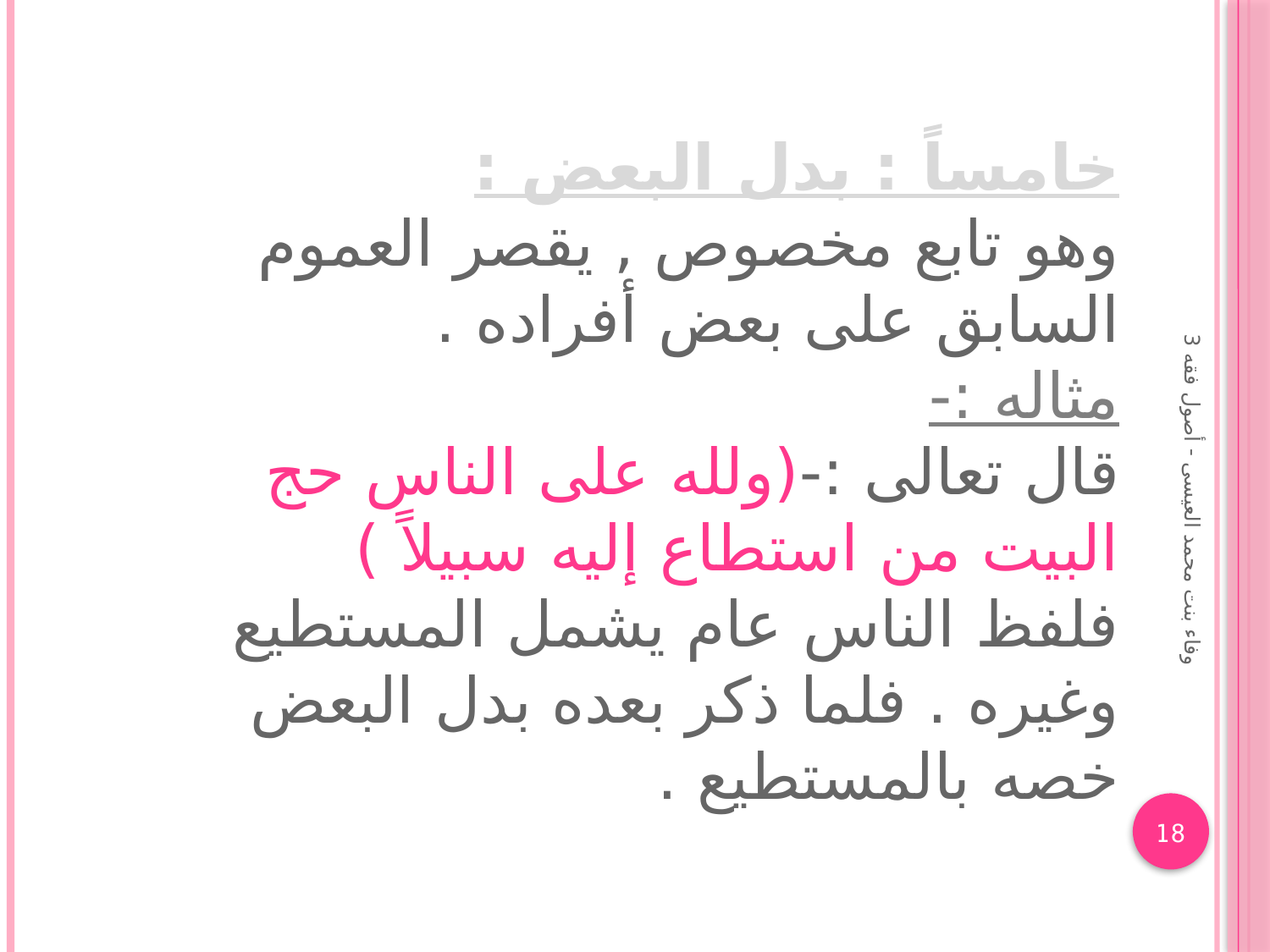

وفاء بنت محمد العيسى - أصول فقه 3
# خامساً : بدل البعض : وهو تابع مخصوص , يقصر العموم السابق على بعض أفراده . مثاله :- قال تعالى :-(ولله على الناس حج البيت من استطاع إليه سبيلاً ) فلفظ الناس عام يشمل المستطيع وغيره . فلما ذكر بعده بدل البعض خصه بالمستطيع .
18